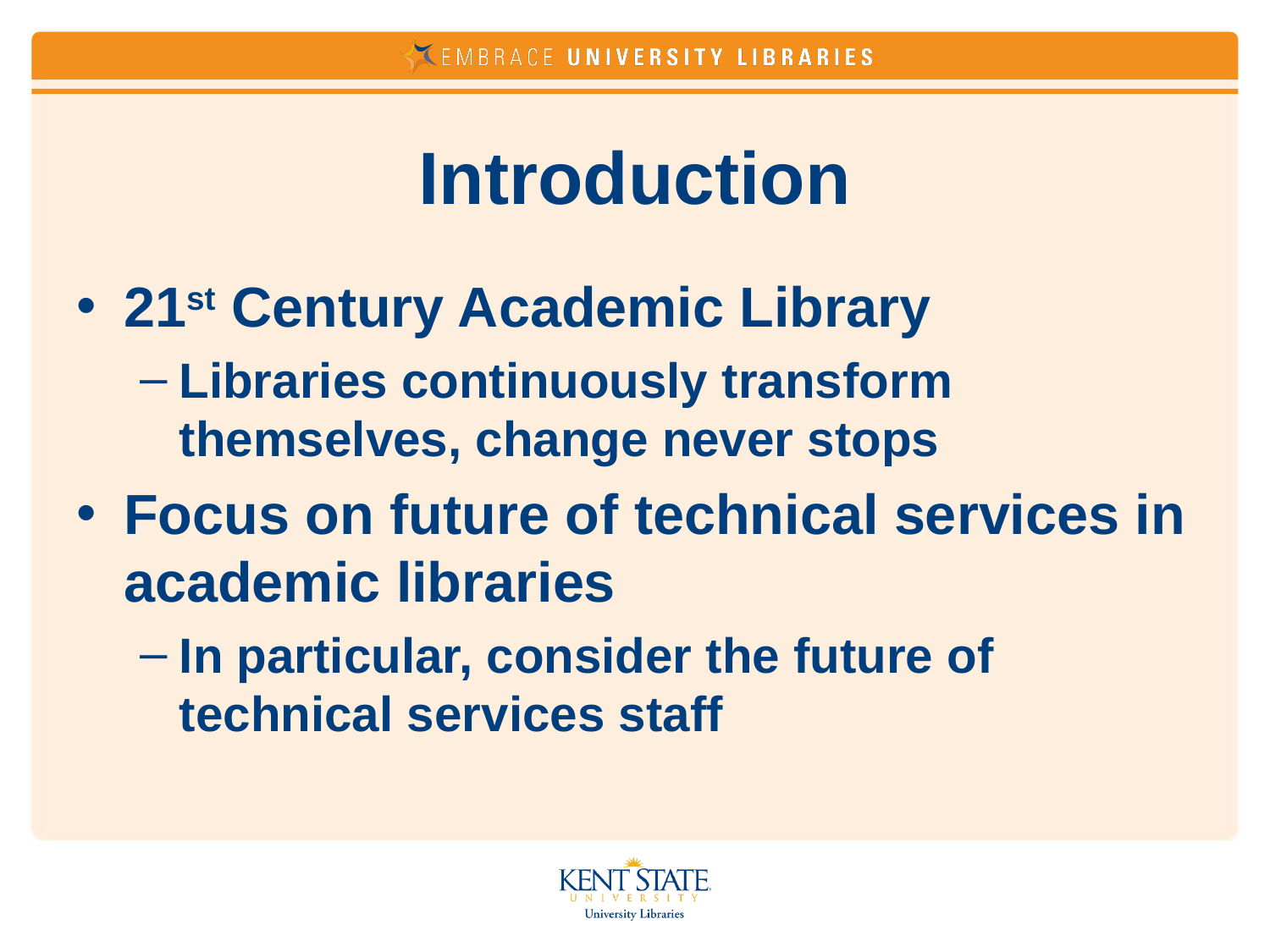

# Introduction
21st Century Academic Library
Libraries continuously transform themselves, change never stops
Focus on future of technical services in academic libraries
In particular, consider the future of technical services staff